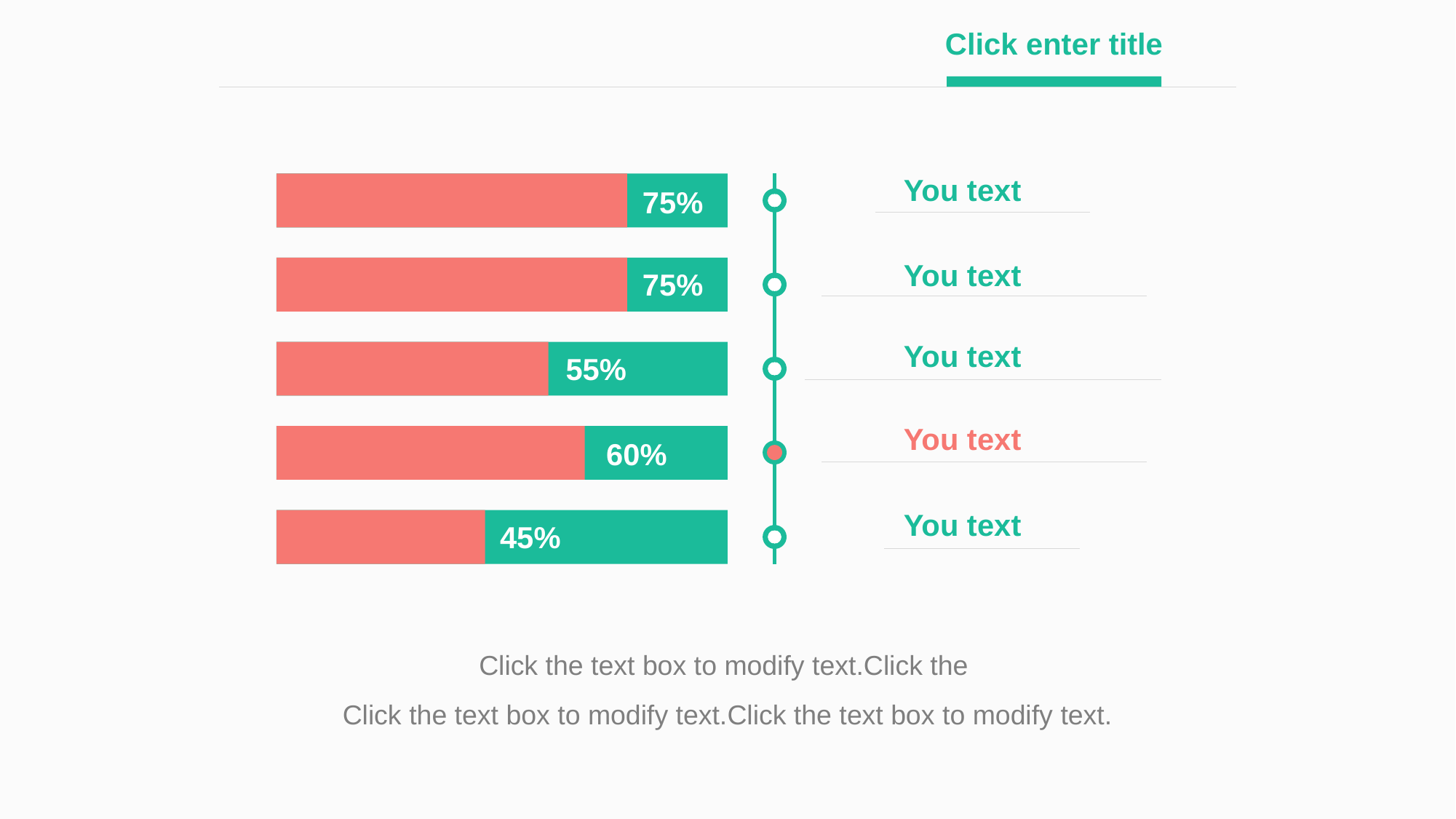

Click enter title

You text
You text
You text
You text
You text

75%

75%

55%

60%

45%

Click the text box to modify text.Click the
Click the text box to modify text.Click the text box to modify text.